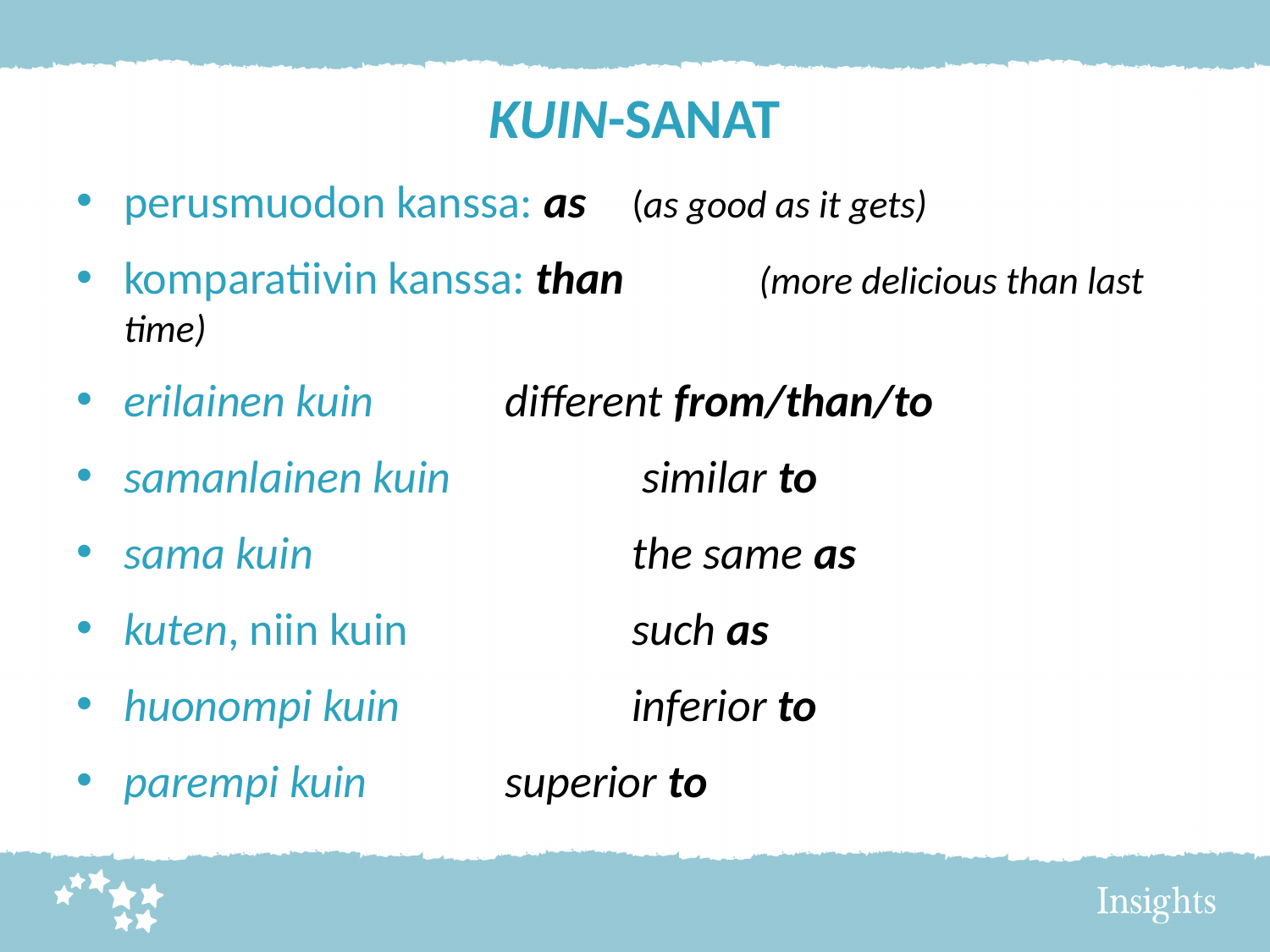

# KUIN-SANAT
perusmuodon kanssa: as 	(as good as it gets)
komparatiivin kanssa: than 	(more delicious than last time)
erilainen kuin		different from/than/to
samanlainen kuin		 similar to
sama kuin			the same as
kuten, niin kuin		such as
huonompi kuin		inferior to
parempi kuin		superior to